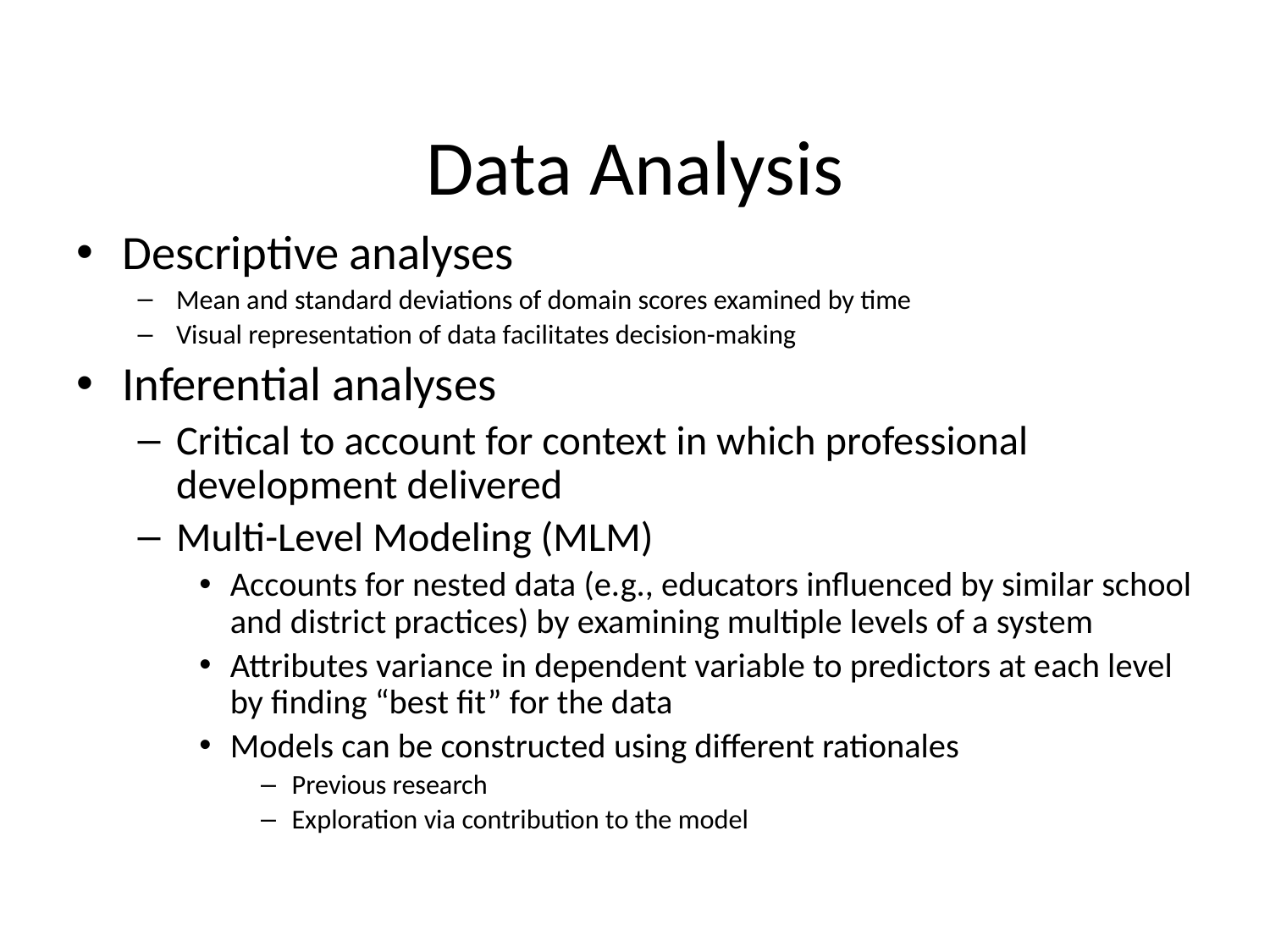

# Data Analysis
Descriptive analyses
Mean and standard deviations of domain scores examined by time
Visual representation of data facilitates decision-making
Inferential analyses
Critical to account for context in which professional development delivered
Multi-Level Modeling (MLM)
Accounts for nested data (e.g., educators influenced by similar school and district practices) by examining multiple levels of a system
Attributes variance in dependent variable to predictors at each level by finding “best fit” for the data
Models can be constructed using different rationales
Previous research
Exploration via contribution to the model